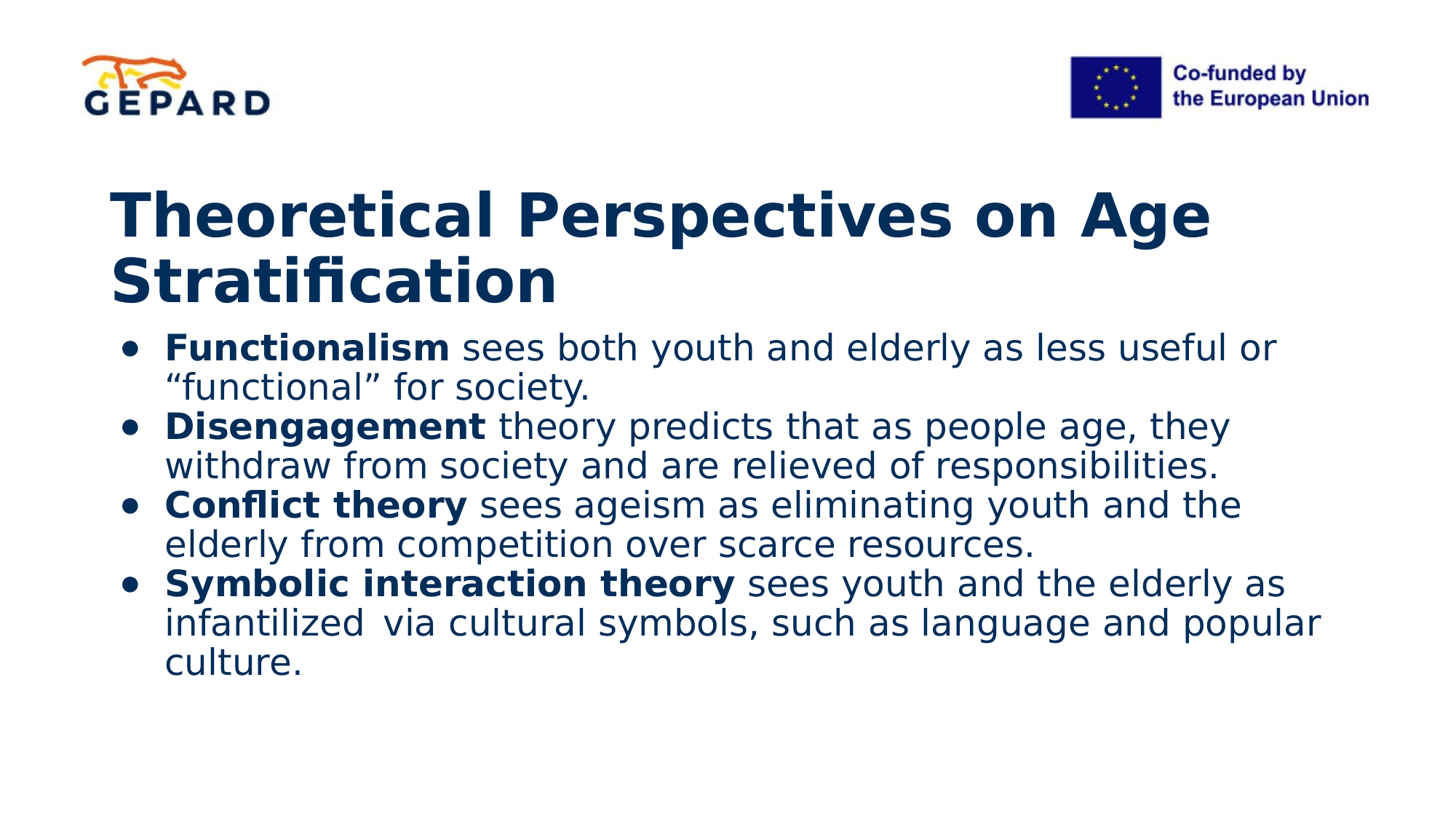

# Theoretical Perspectives on Age Stratification

Functionalism sees both youth and elderly as less useful or “functional” for society.
Disengagement theory predicts that as people age, they withdraw from society and are relieved of responsibilities.
Conflict theory sees ageism as eliminating youth and the elderly from competition over scarce resources.
Symbolic interaction theory sees youth and the elderly as infantilized 	via cultural symbols, such as language and popular culture.